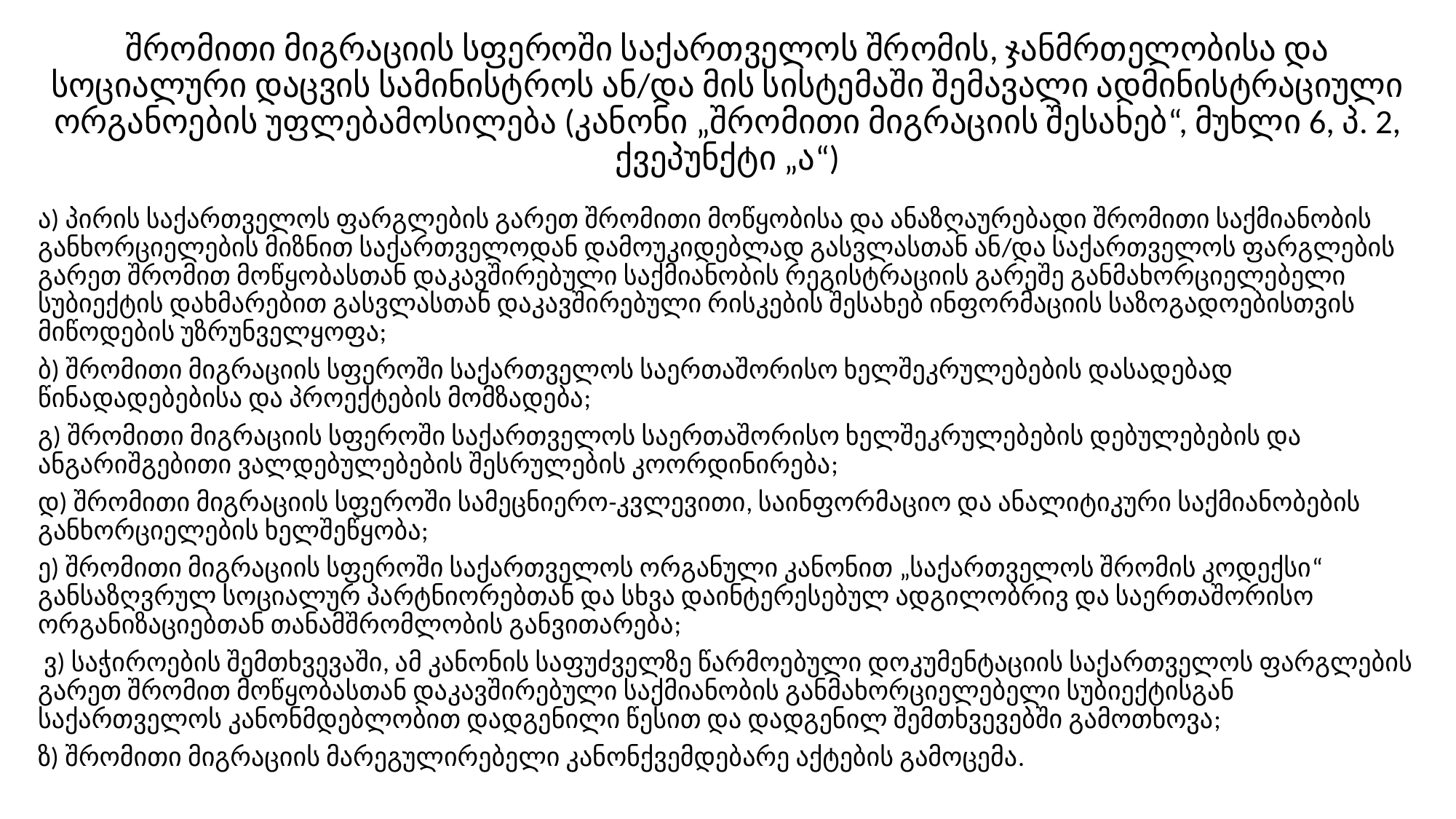

# შრომითი მიგრაციის სფეროში საქართველოს შრომის, ჯანმრთელობისა და სოციალური დაცვის სამინისტროს ან/და მის სისტემაში შემავალი ადმინისტრაციული ორგანოების უფლებამოსილება (კანონი „შრომითი მიგრაციის შესახებ“, მუხლი 6, პ. 2, ქვეპუნქტი „ა“)
ა) პირის საქართველოს ფარგლების გარეთ შრომითი მოწყობისა და ანაზღაურებადი შრომითი საქმიანობის განხორციელების მიზნით საქართველოდან დამოუკიდებლად გასვლასთან ან/და საქართველოს ფარგლების გარეთ შრომით მოწყობასთან დაკავშირებული საქმიანობის რეგისტრაციის გარეშე განმახორციელებელი სუბიექტის დახმარებით გასვლასთან დაკავშირებული რისკების შესახებ ინფორმაციის საზოგადოებისთვის მიწოდების უზრუნველყოფა;
ბ) შრომითი მიგრაციის სფეროში საქართველოს საერთაშორისო ხელშეკრულებების დასადებად წინადადებებისა და პროექტების მომზადება;
გ) შრომითი მიგრაციის სფეროში საქართველოს საერთაშორისო ხელშეკრულებების დებულებების და ანგარიშგებითი ვალდებულებების შესრულების კოორდინირება;
დ) შრომითი მიგრაციის სფეროში სამეცნიერო-კვლევითი, საინფორმაციო და ანალიტიკური საქმიანობების განხორციელების ხელშეწყობა;
ე) შრომითი მიგრაციის სფეროში საქართველოს ორგანული კანონით „საქართველოს შრომის კოდექსი“ განსაზღვრულ სოციალურ პარტნიორებთან და სხვა დაინტერესებულ ადგილობრივ და საერთაშორისო ორგანიზაციებთან თანამშრომლობის განვითარება;
 ვ) საჭიროების შემთხვევაში, ამ კანონის საფუძველზე წარმოებული დოკუმენტაციის საქართველოს ფარგლების გარეთ შრომით მოწყობასთან დაკავშირებული საქმიანობის განმახორციელებელი სუბიექტისგან საქართველოს კანონმდებლობით დადგენილი წესით და დადგენილ შემთხვევებში გამოთხოვა;
ზ) შრომითი მიგრაციის მარეგულირებელი კანონქვემდებარე აქტების გამოცემა.